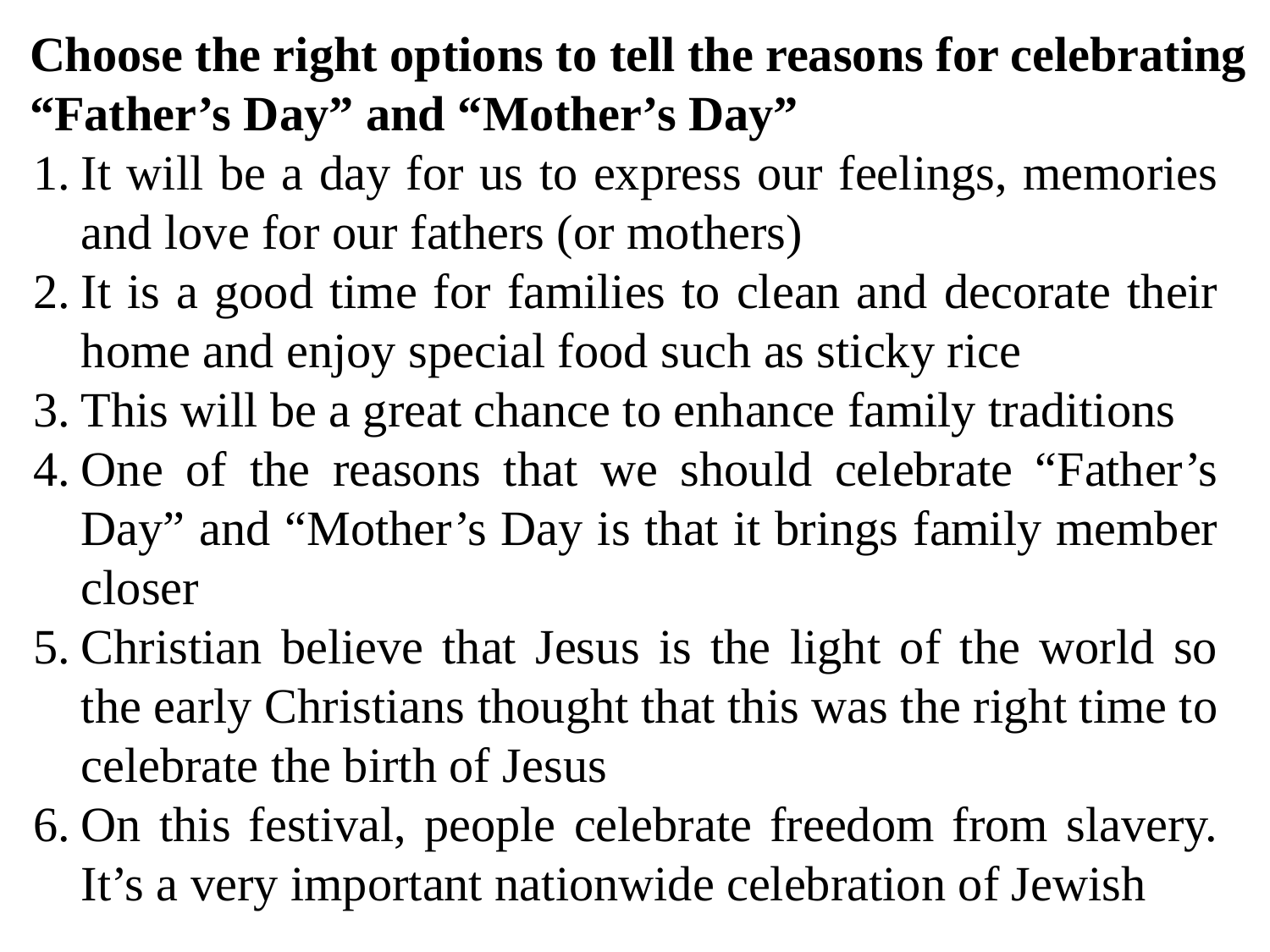

Choose the right options to tell the reasons for celebrating “Father’s Day” and “Mother’s Day”
It will be a day for us to express our feelings, memories and love for our fathers (or mothers)
It is a good time for families to clean and decorate their home and enjoy special food such as sticky rice
This will be a great chance to enhance family traditions
One of the reasons that we should celebrate “Father’s Day” and “Mother’s Day is that it brings family member closer
Christian believe that Jesus is the light of the world so the early Christians thought that this was the right time to celebrate the birth of Jesus
On this festival, people celebrate freedom from slavery. It’s a very important nationwide celebration of Jewish